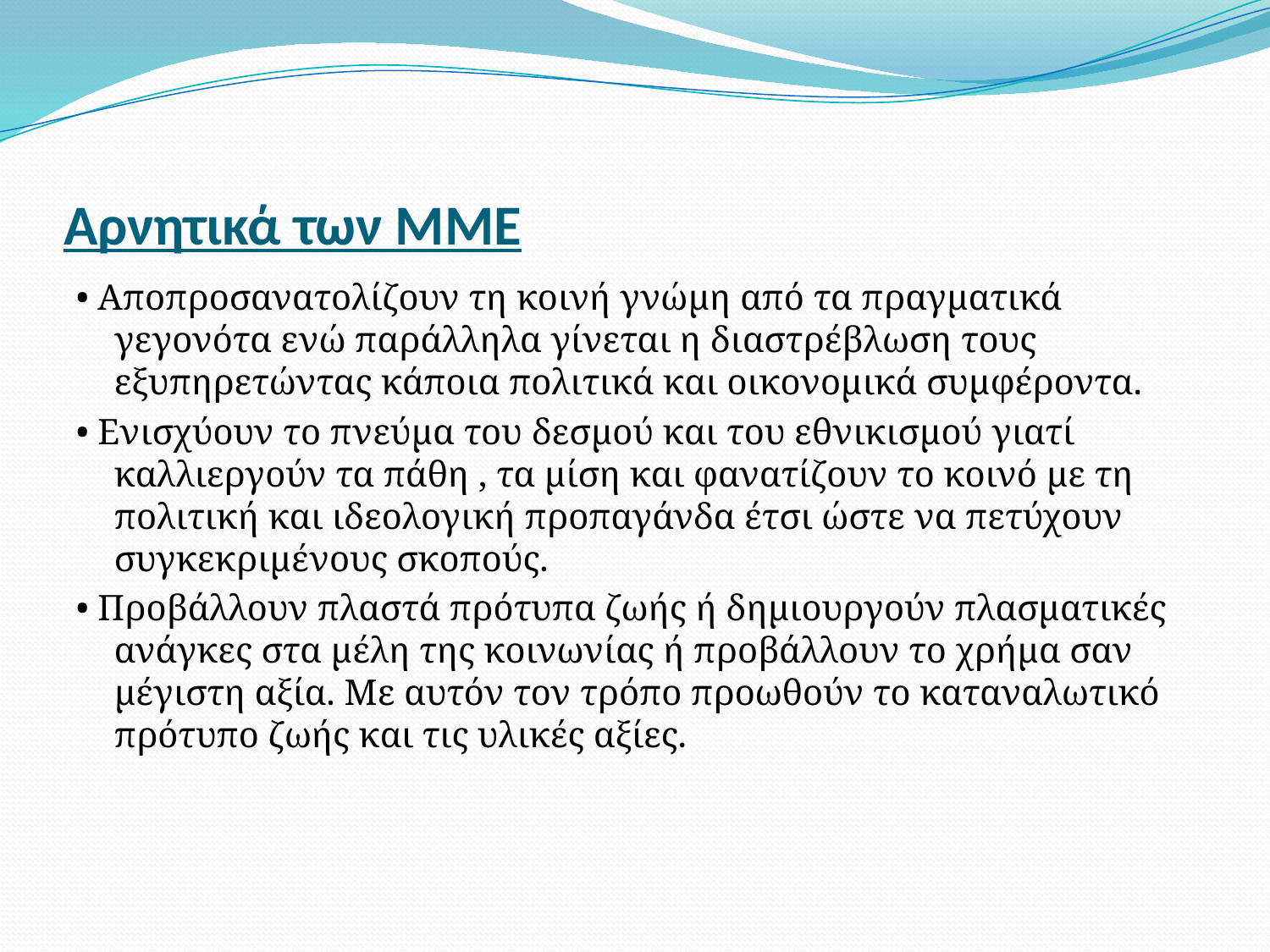

# Αρνητικά των ΜΜΕ
• Αποπροσανατολίζουν τη κοινή γνώμη από τα πραγματικά γεγονότα ενώ παράλληλα γίνεται η διαστρέβλωση τους εξυπηρετώντας κάποια πολιτικά και οικονομικά συμφέροντα.
• Ενισχύουν το πνεύμα του δεσμού και του εθνικισμού γιατί καλλιεργούν τα πάθη , τα μίση και φανατίζουν το κοινό με τη πολιτική και ιδεολογική προπαγάνδα έτσι ώστε να πετύχουν συγκεκριμένους σκοπούς.
• Προβάλλουν πλαστά πρότυπα ζωής ή δημιουργούν πλασματικές ανάγκες στα μέλη της κοινωνίας ή προβάλλουν το χρήμα σαν μέγιστη αξία. Με αυτόν τον τρόπο προωθούν το καταναλωτικό πρότυπο ζωής και τις υλικές αξίες.